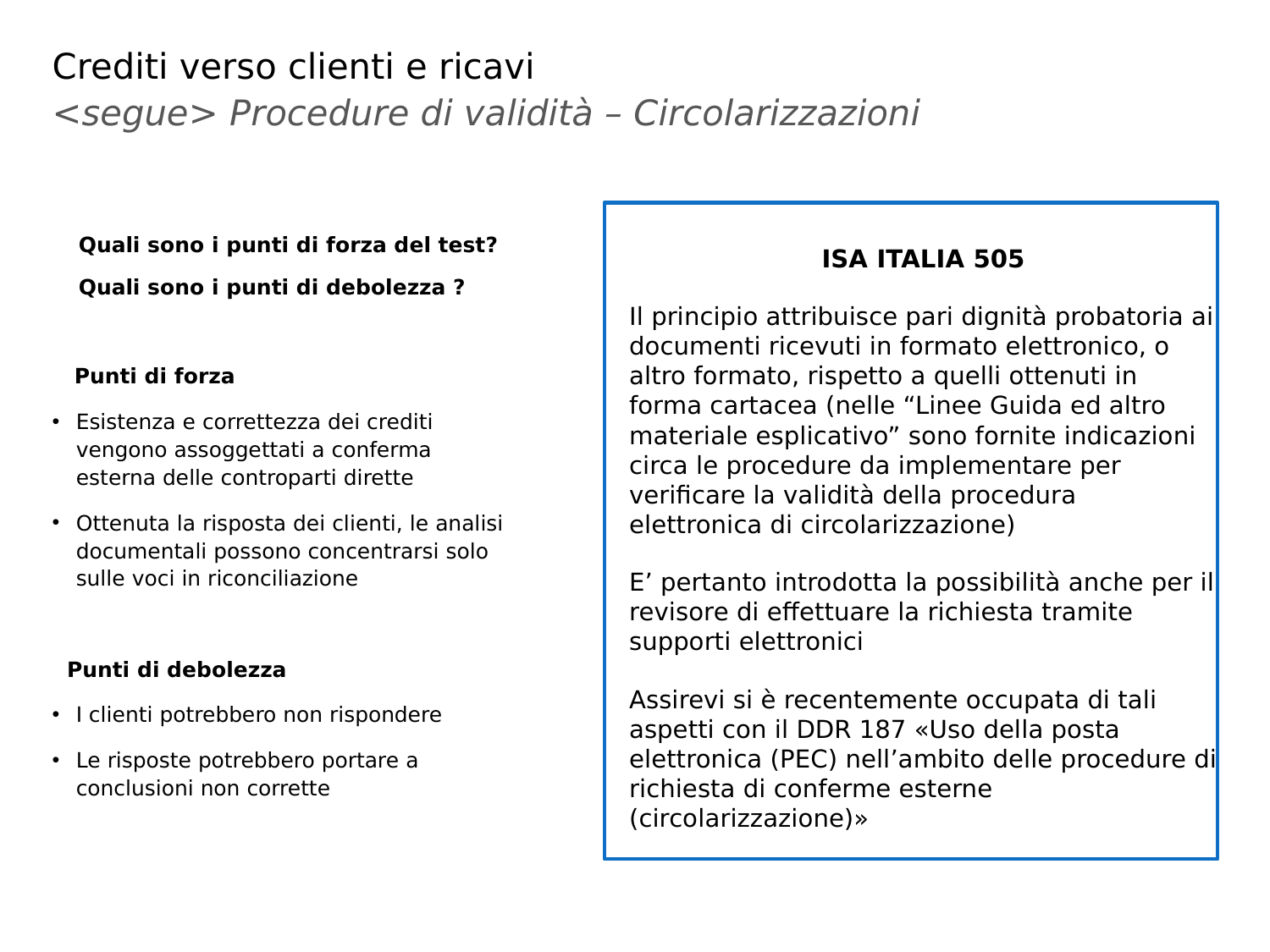

# Crediti verso clienti e ricavi
<segue> Procedure di validità – Circolarizzazioni

ISA ITALIA 505
Il principio attribuisce pari dignità probatoria ai documenti ricevuti in formato elettronico, o altro formato, rispetto a quelli ottenuti in forma cartacea (nelle “Linee Guida ed altro materiale esplicativo” sono fornite indicazioni circa le procedure da implementare per verificare la validità della procedura elettronica di circolarizzazione)
E’ pertanto introdotta la possibilità anche per il revisore di effettuare la richiesta tramite supporti elettronici
Assirevi si è recentemente occupata di tali aspetti con il DDR 187 «Uso della posta elettronica (PEC) nell’ambito delle procedure di richiesta di conferme esterne (circolarizzazione)»

Quali sono i punti di forza del test?
Quali sono i punti di debolezza ?

   Punti di forza
Esistenza e correttezza dei crediti vengono assoggettati a conferma esterna delle controparti dirette
Ottenuta la risposta dei clienti, le analisi documentali possono concentrarsi solo sulle voci in riconciliazione

  Punti di debolezza
I clienti potrebbero non rispondere
Le risposte potrebbero portare a conclusioni non corrette